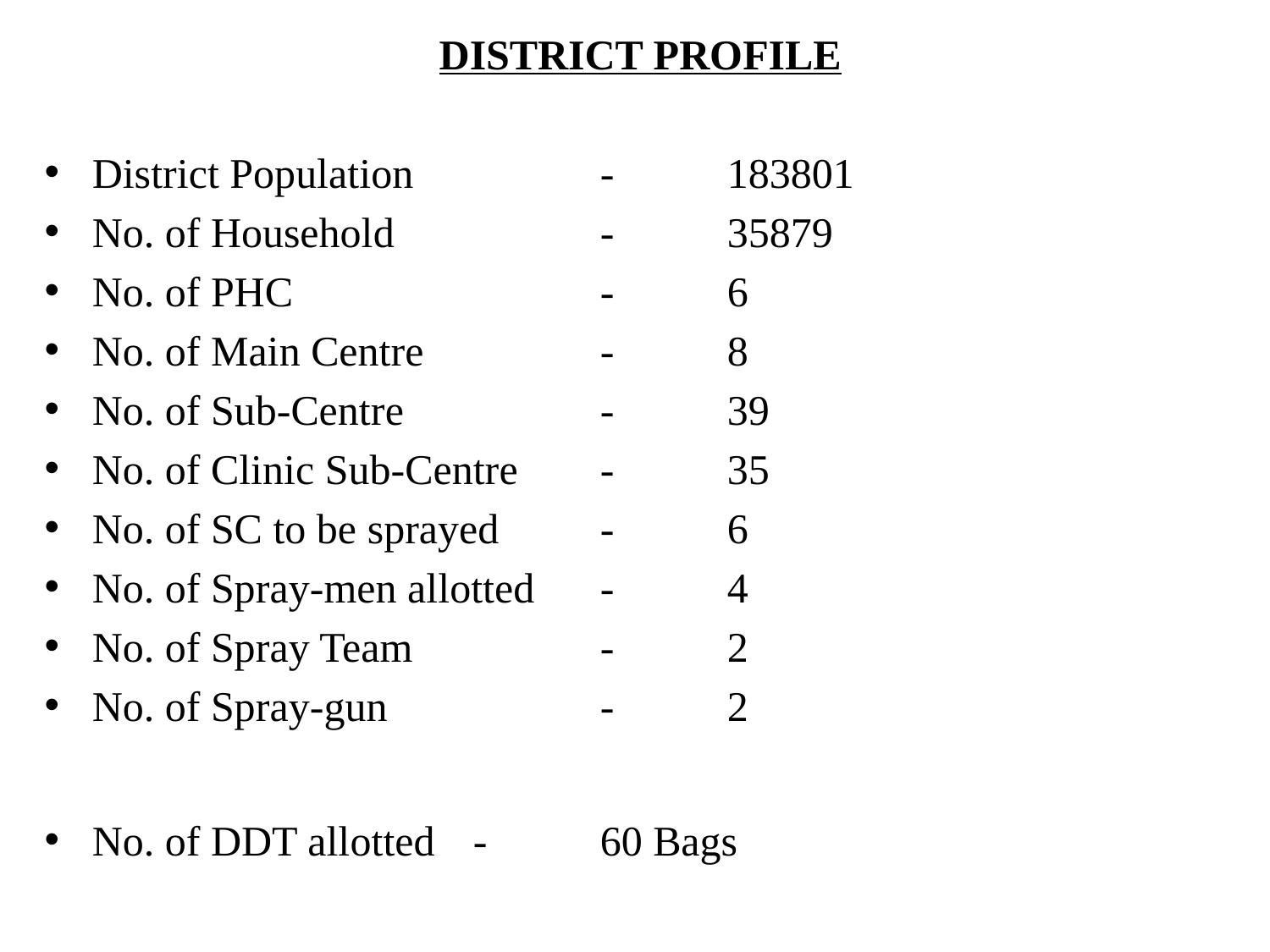

DISTRICT PROFILE

District Population		-	183801
No. of Household		-	35879
No. of PHC			-	6
No. of Main Centre		-	8
No. of Sub-Centre		-	39
No. of Clinic Sub-Centre	-	35
No. of SC to be sprayed 	-	6
No. of Spray-men allotted	-	4
No. of Spray Team		-	2
No. of Spray-gun		-	2

No. of DDT allotted	-	60 Bags